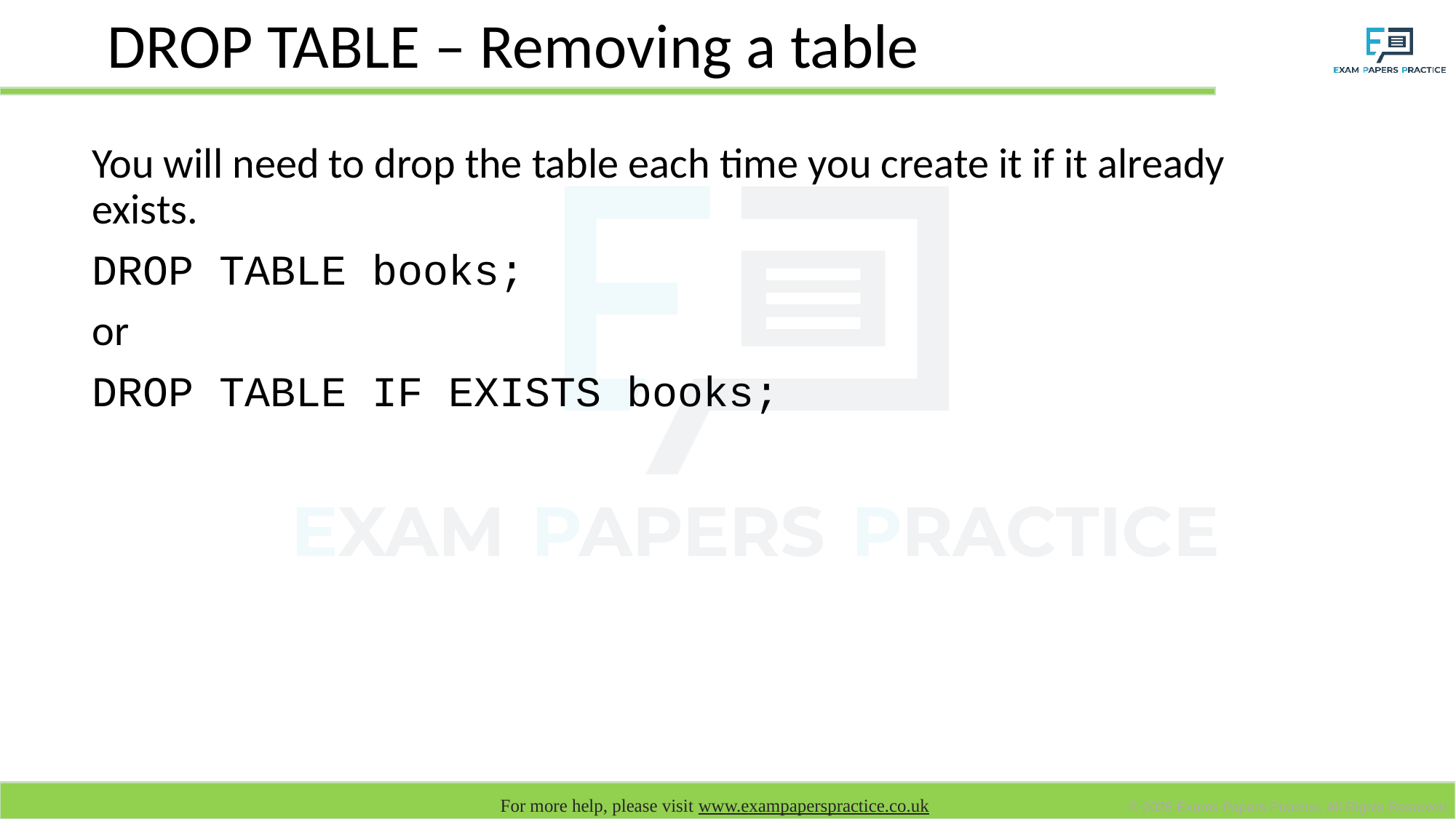

# DROP TABLE – Removing a table
You will need to drop the table each time you create it if it already exists.
DROP TABLE books;
or
DROP TABLE IF EXISTS books;